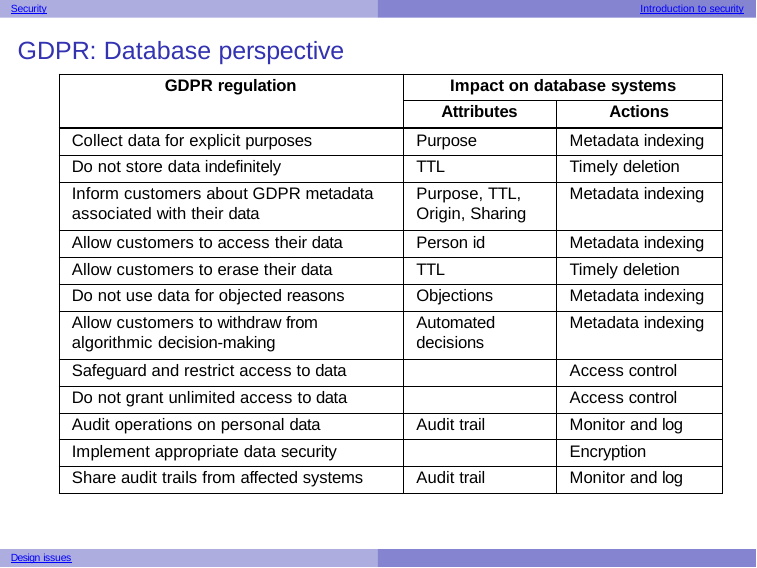

Security
Introduction to security
GDPR: Database perspective
| GDPR regulation | Impact on database systems |  |
| --- | --- | --- |
|  | Attributes | Actions |
| Collect data for explicit purposes | Purpose | Metadata indexing |
| Do not store data indefinitely | TTL | Timely deletion |
| Inform customers about GDPR metadata associated with their data | Purpose, TTL, Origin, Sharing | Metadata indexing |
| Allow customers to access their data | Person id | Metadata indexing |
| Allow customers to erase their data | TTL | Timely deletion |
| Do not use data for objected reasons | Objections | Metadata indexing |
| Allow customers to withdraw from algorithmic decision-making | Automated decisions | Metadata indexing |
| Safeguard and restrict access to data |  | Access control |
| Do not grant unlimited access to data |  | Access control |
| Audit operations on personal data | Audit trail | Monitor and log |
| Implement appropriate data security |  | Encryption |
| Share audit trails from affected systems | Audit trail | Monitor and log |

Design issues